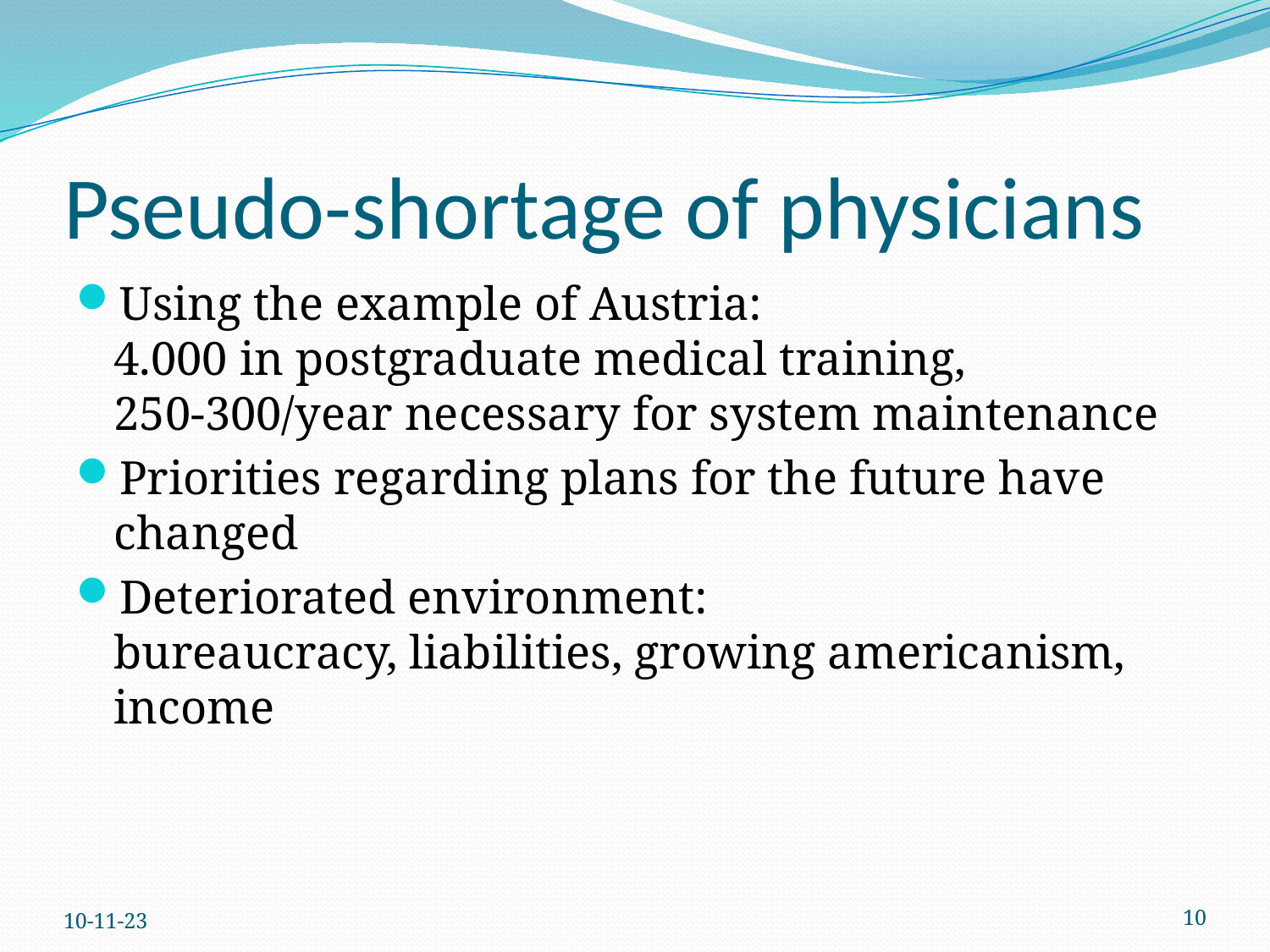

# Pseudo-shortage of physicians
Using the example of Austria:
4.000 in postgraduate medical training, 250-300/year necessary for system maintenance
Priorities regarding plans for the future have changed
Deteriorated environment:
bureaucracy, liabilities, growing americanism, income
10-11-23
10